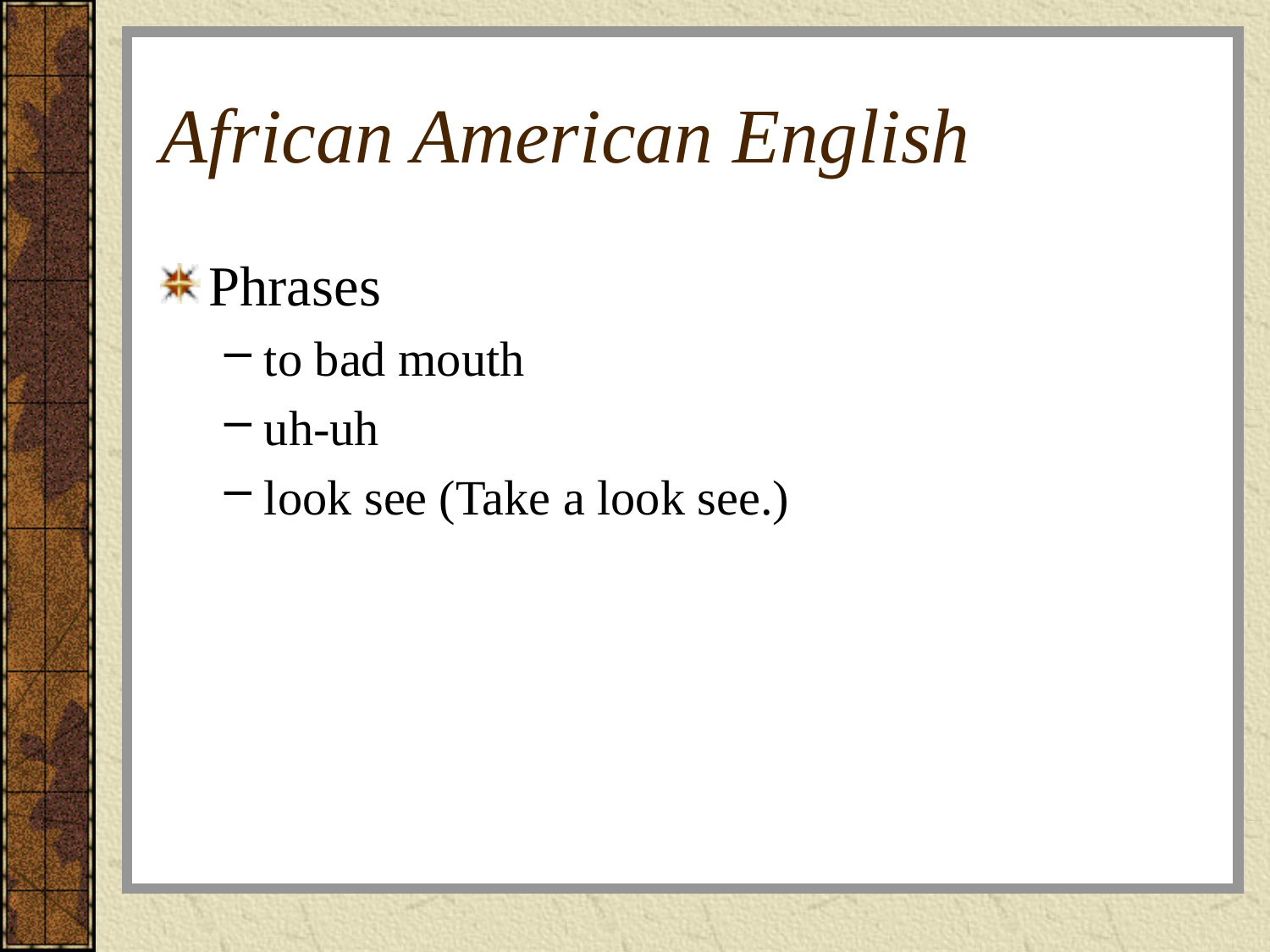

# African American English
Phrases
to bad mouth
uh-uh
look see (Take a look see.)